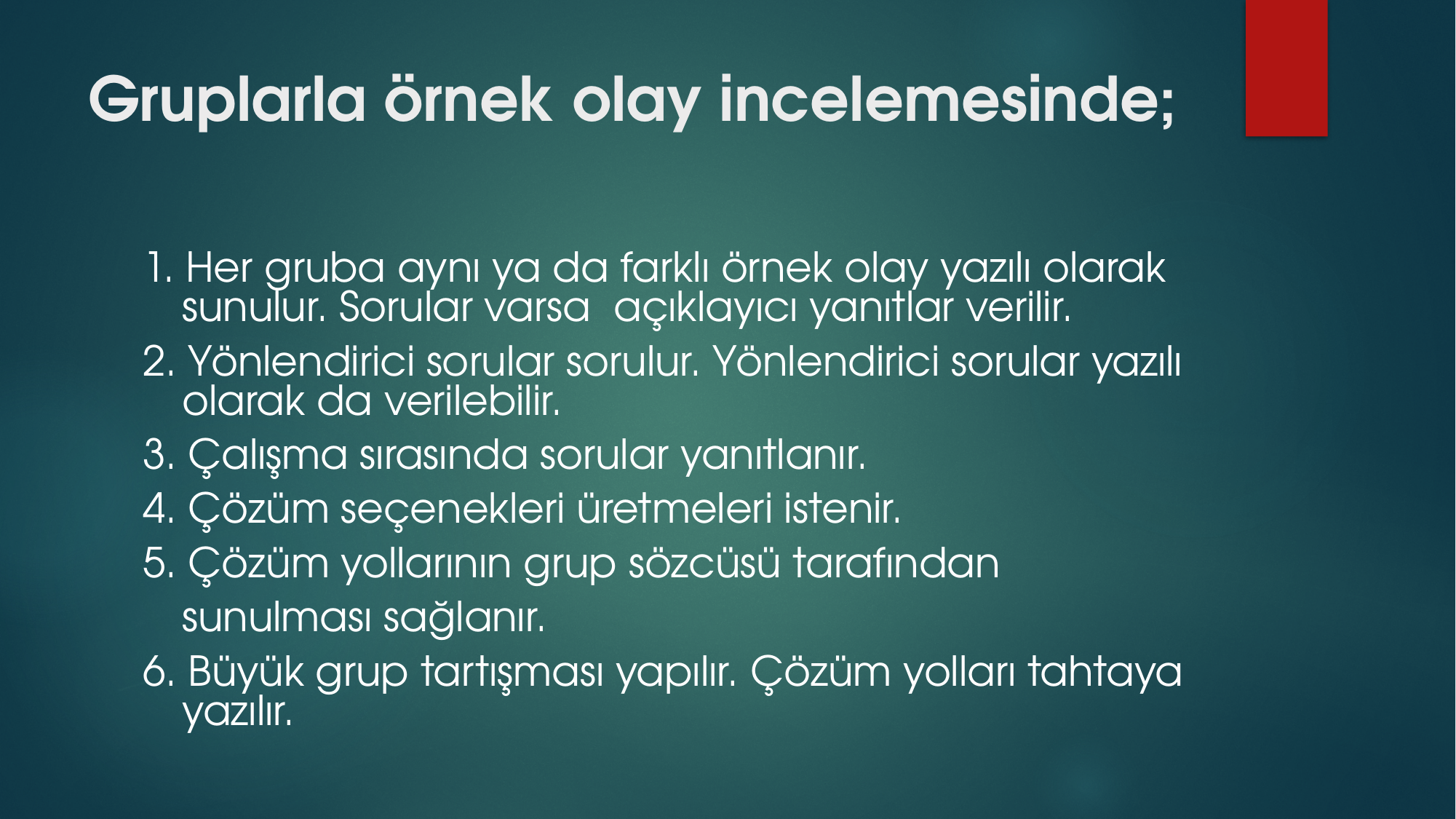

# Gruplarla örnek olay incelemesinde;
1. Her gruba aynı ya da farklı örnek olay yazılı olarak sunulur. Sorular varsa  açıklayıcı yanıtlar verilir.
2. Yönlendirici sorular sorulur. Yönlendirici sorular yazılı olarak da verilebilir.
3. Çalışma sırasında sorular yanıtlanır.
4. Çözüm seçenekleri üretmeleri istenir.
5. Çözüm yollarının grup sözcüsü tarafından
	sunulması sağlanır.
6. Büyük grup tartışması yapılır. Çözüm yolları tahtaya yazılır.